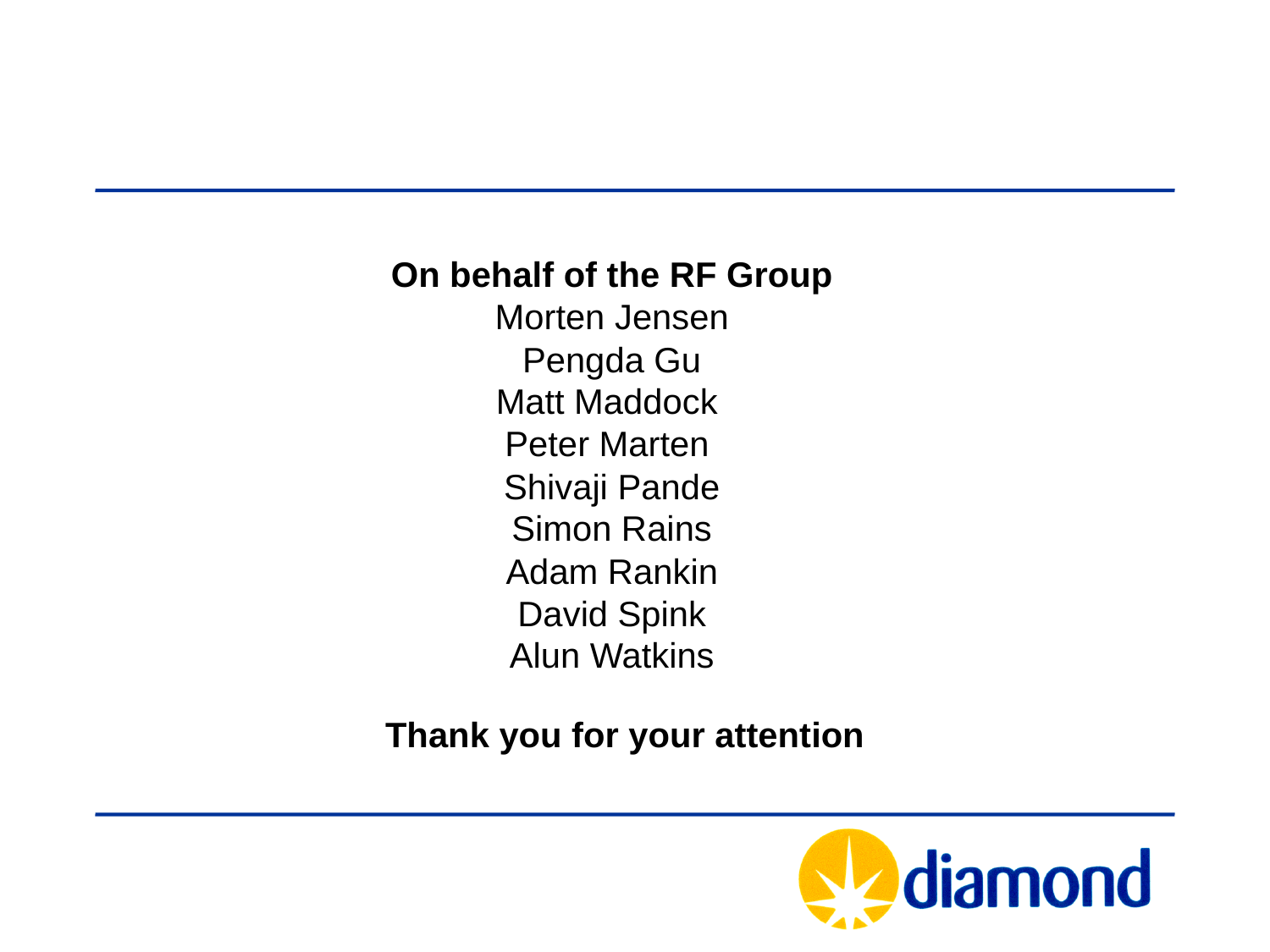

On behalf of the RF Group
Morten Jensen
Pengda Gu
Matt Maddock
Peter Marten
Shivaji Pande
Simon Rains
Adam Rankin
David Spink
Alun Watkins

Thank you for your attention